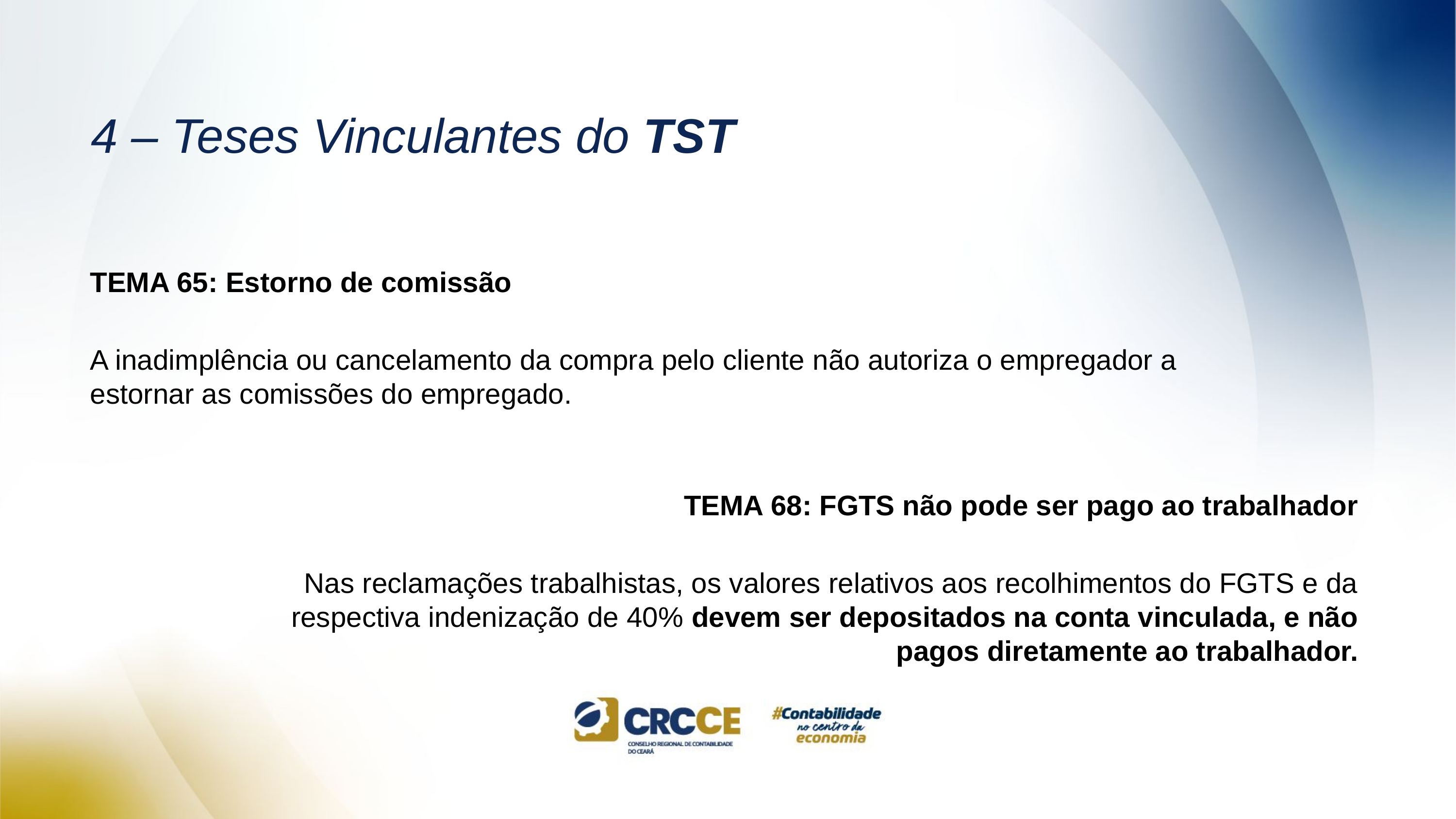

# 4 – Teses Vinculantes do TST
TEMA 65: Estorno de comissão

A inadimplência ou cancelamento da compra pelo cliente não autoriza o empregador a estornar as comissões do empregado.
TEMA 68: FGTS não pode ser pago ao trabalhador

Nas reclamações trabalhistas, os valores relativos aos recolhimentos do FGTS e da respectiva indenização de 40% devem ser depositados na conta vinculada, e não pagos diretamente ao trabalhador.